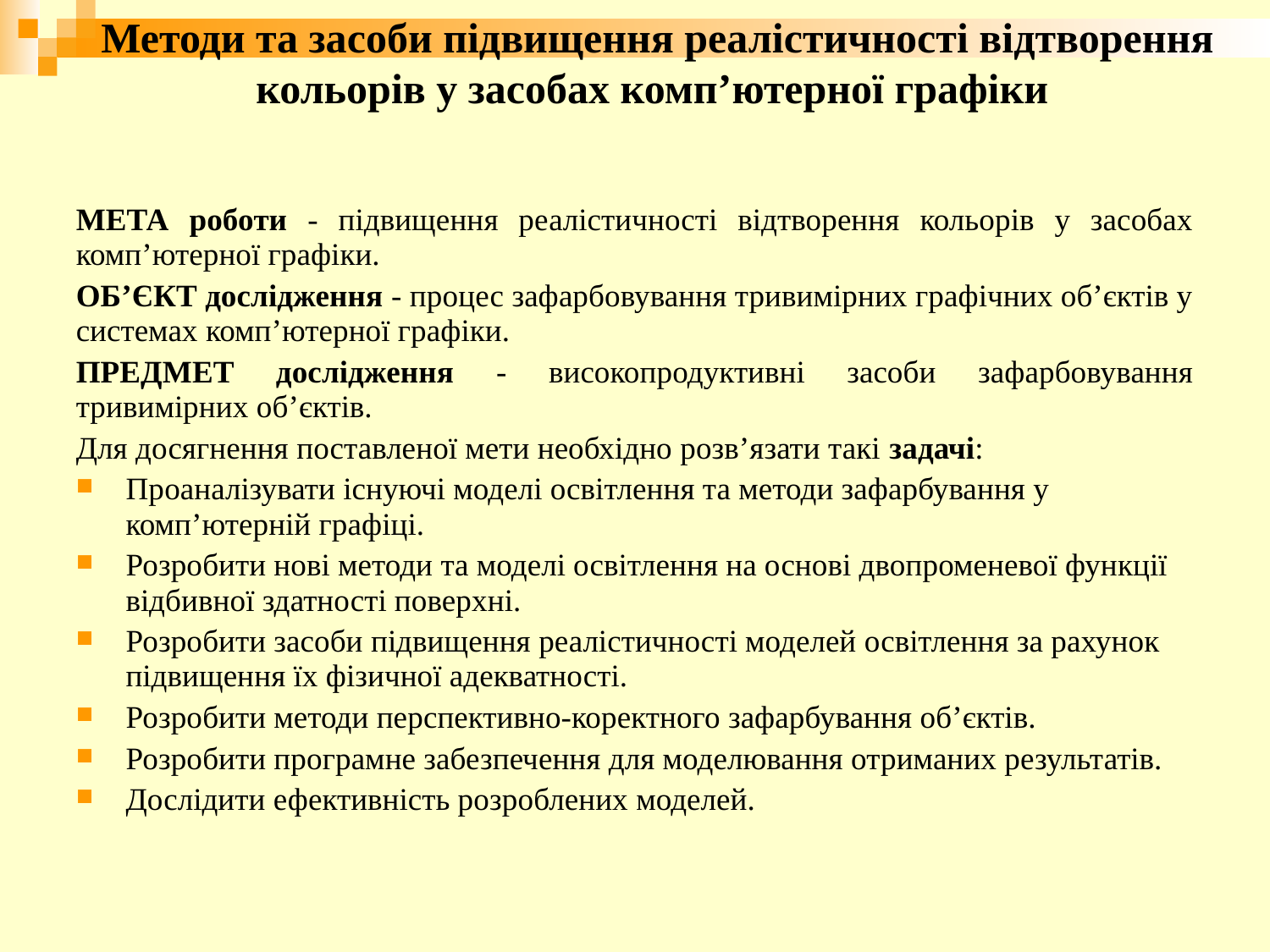

Методи та засоби підвищення реалістичності відтворення кольорів у засобах комп’ютерної графіки
МЕТА роботи - підвищення реалістичності відтворення кольорів у засобах комп’ютерної графіки.
ОБ’ЄКТ дослідження - процес зафарбовування тривимірних графічних об’єктів у системах комп’ютерної графіки.
ПРЕДМЕТ дослідження - високопродуктивні засоби зафарбовування тривимірних об’єктів.
Для досягнення поставленої мети необхідно розв’язати такі задачі:
Проаналізувати існуючі моделі освітлення та методи зафарбування у комп’ютерній графіці.
Розробити нові методи та моделі освітлення на основі двопроменевої функції відбивної здатності поверхні.
Розробити засоби підвищення реалістичності моделей освітлення за рахунок підвищення їх фізичної адекватності.
Розробити методи перспективно-коректного зафарбування об’єктів.
Розробити програмне забезпечення для моделювання отриманих результатів.
Дослідити ефективність розроблених моделей.